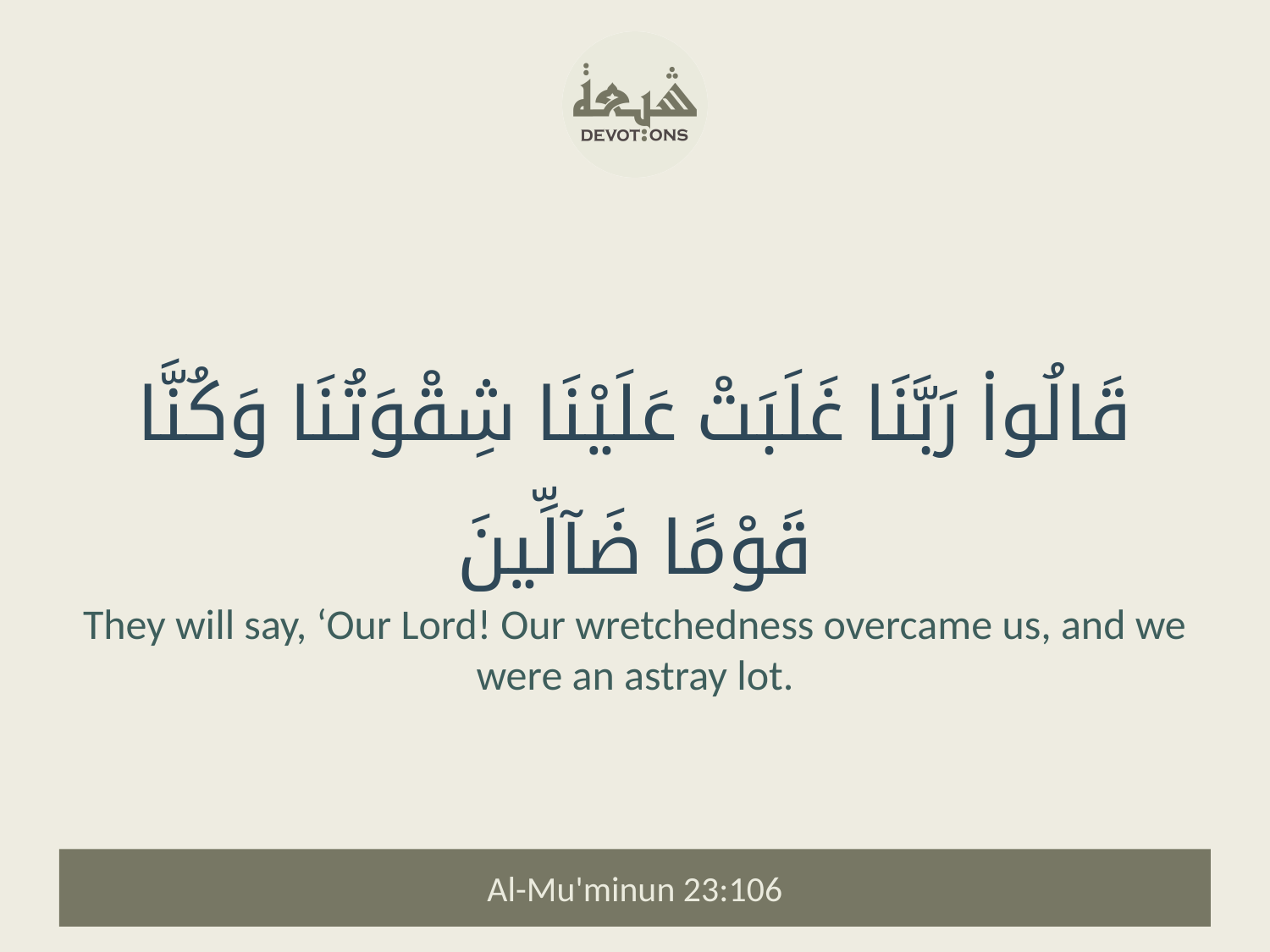

قَالُوا۟ رَبَّنَا غَلَبَتْ عَلَيْنَا شِقْوَتُنَا وَكُنَّا قَوْمًا ضَآلِّينَ
They will say, ‘Our Lord! Our wretchedness overcame us, and we were an astray lot.
Al-Mu'minun 23:106